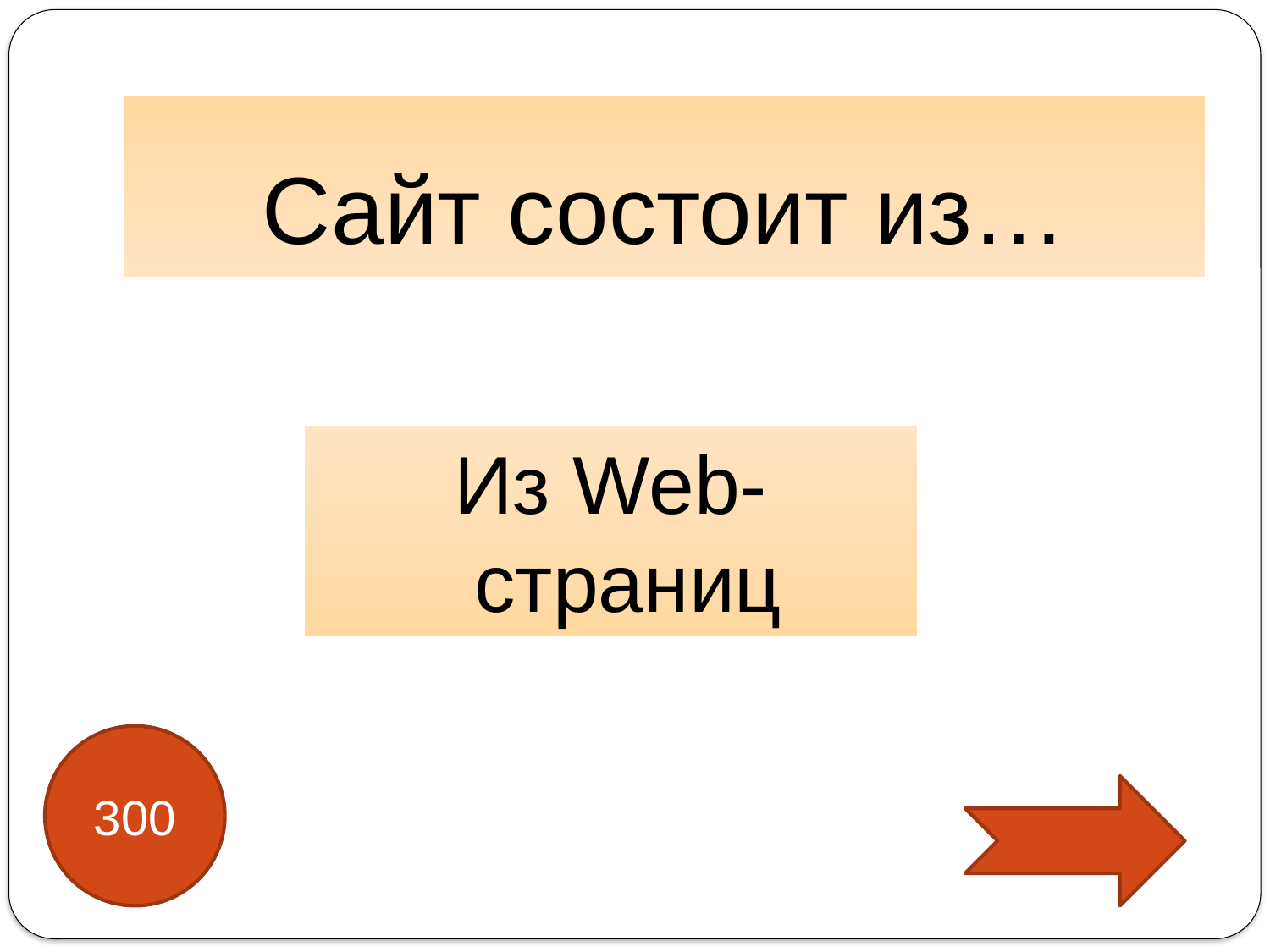

#
Сайт состоит из…

Из Web-страниц
300